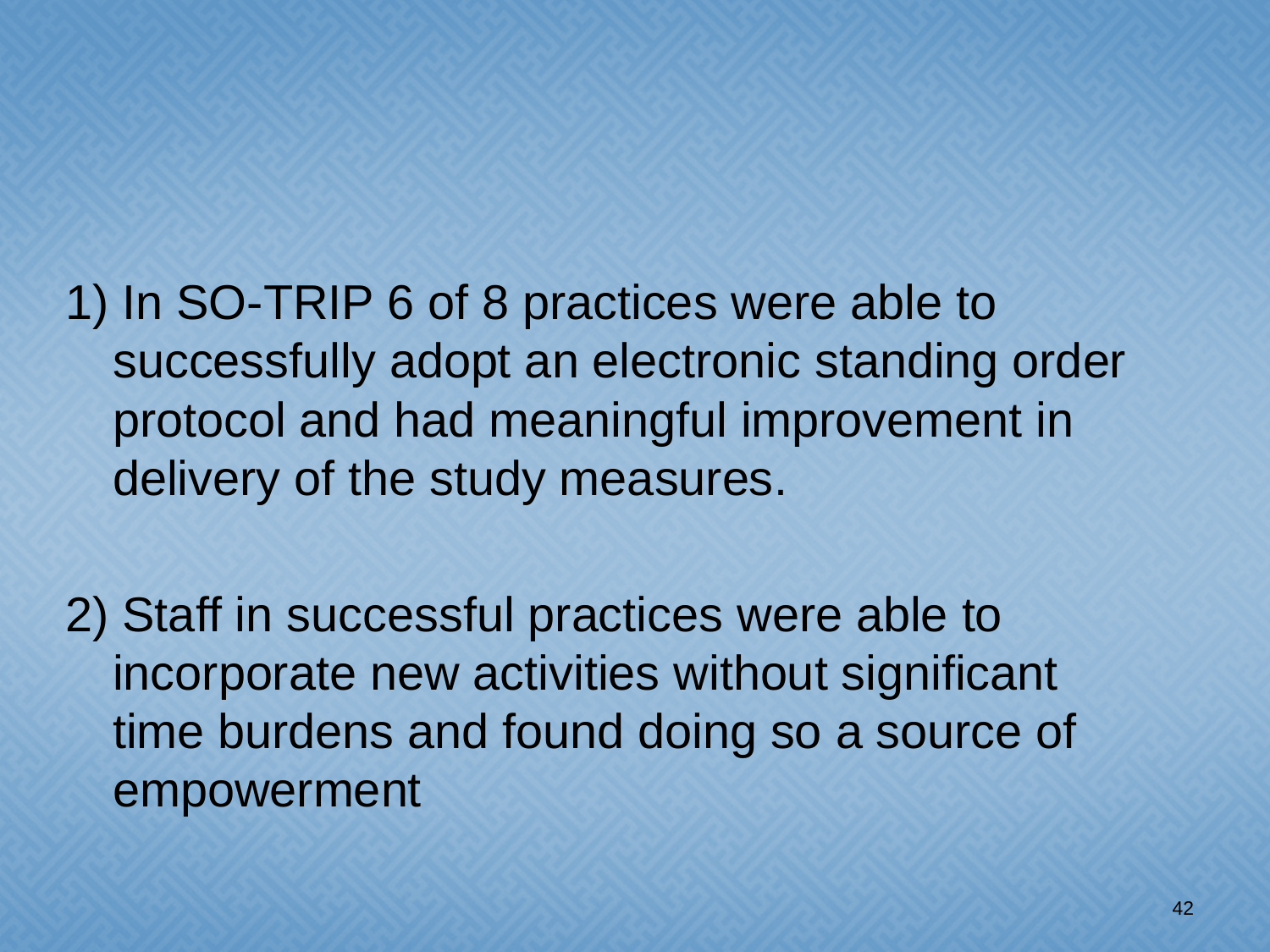

1) In SO-TRIP 6 of 8 practices were able to successfully adopt an electronic standing order protocol and had meaningful improvement in delivery of the study measures.

2) Staff in successful practices were able to incorporate new activities without significant time burdens and found doing so a source of empowerment
42